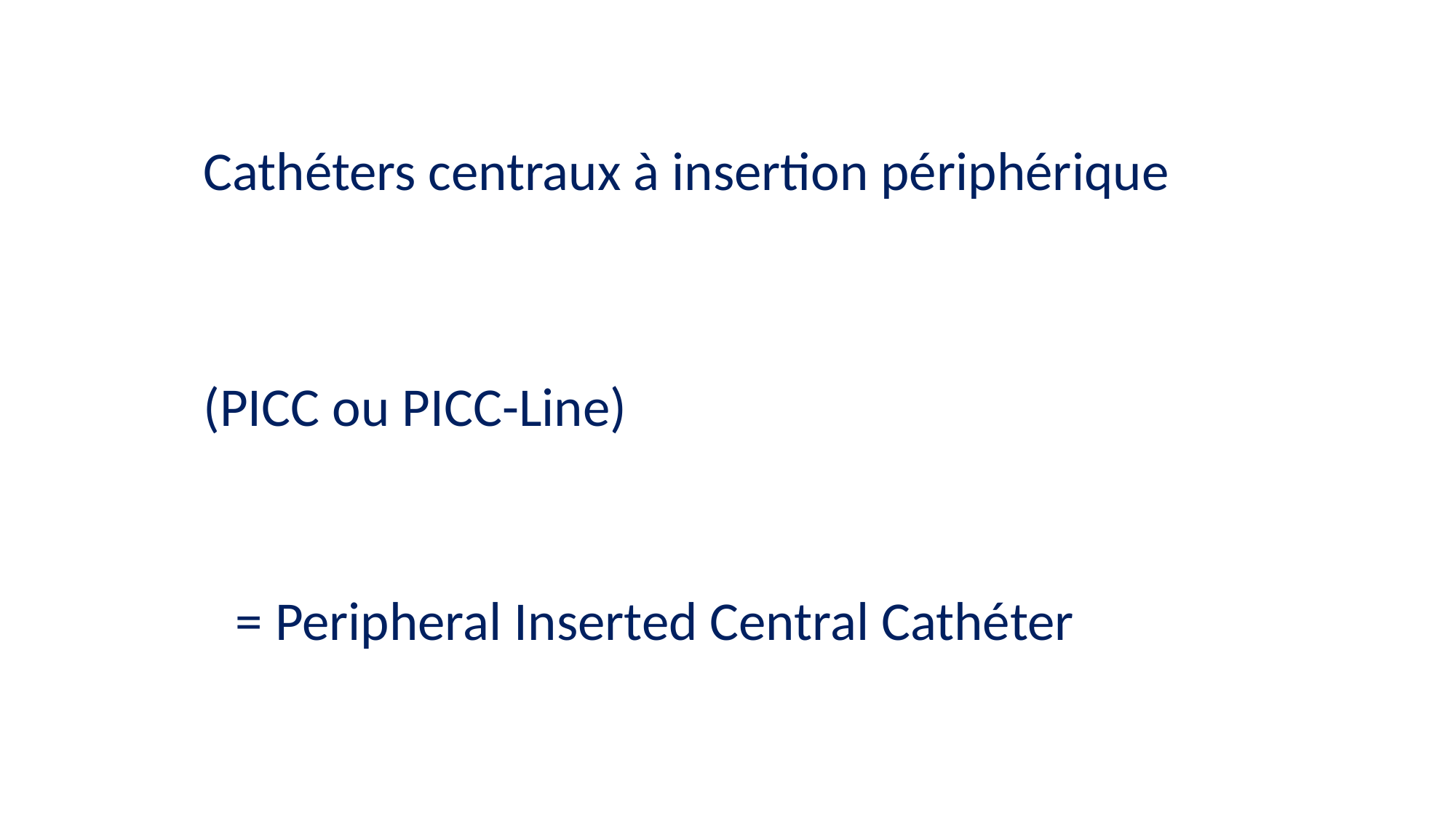

Cathéters centraux à insertion périphérique
(PICC ou PICC-Line)
= Peripheral Inserted Central Cathéter